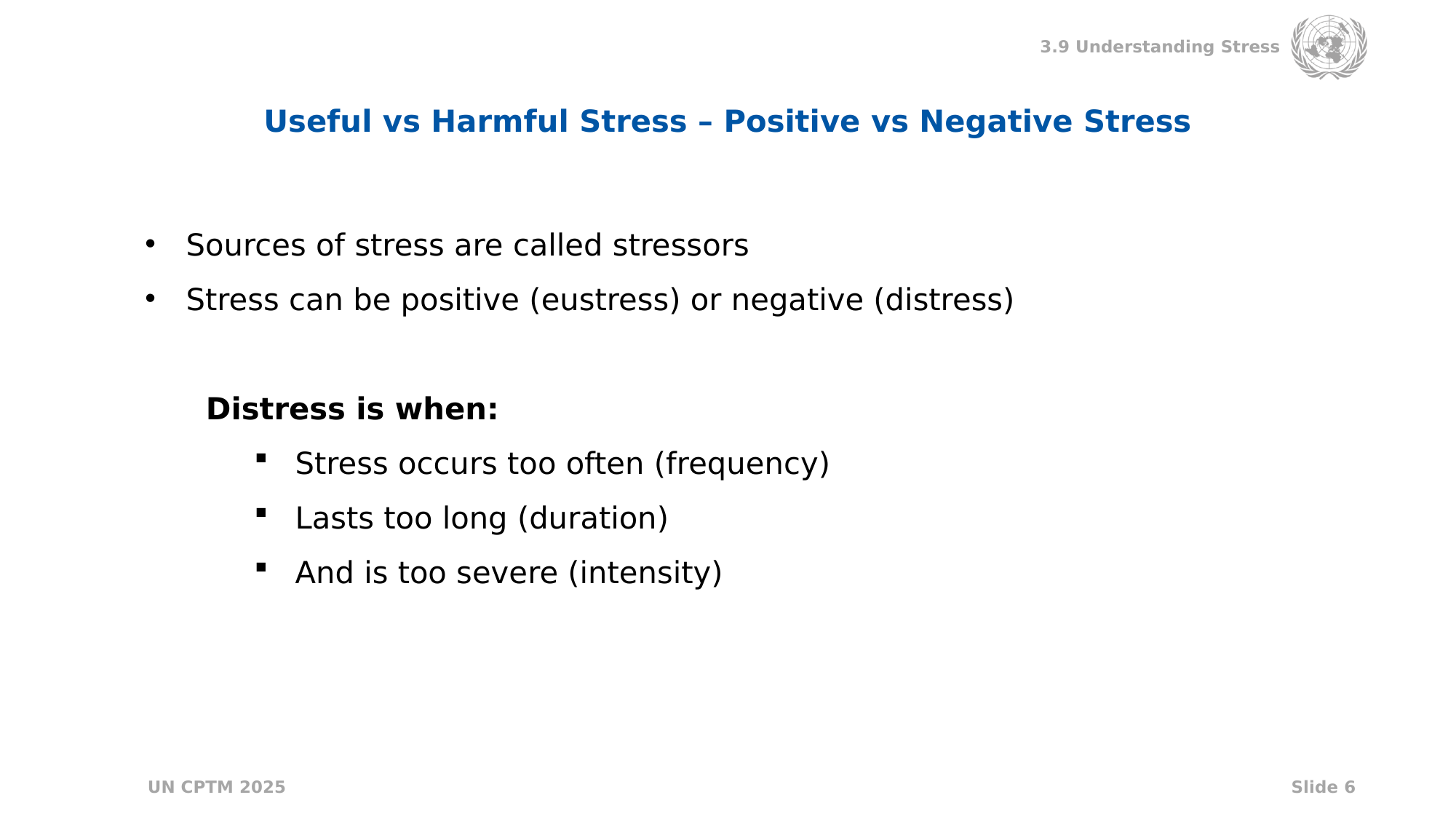

Useful vs Harmful Stress – Positive vs Negative Stress
Sources of stress are called stressors
Stress can be positive (eustress) or negative (distress)

  Distress is when:
Stress occurs too often (frequency)
Lasts too long (duration)
And is too severe (intensity)